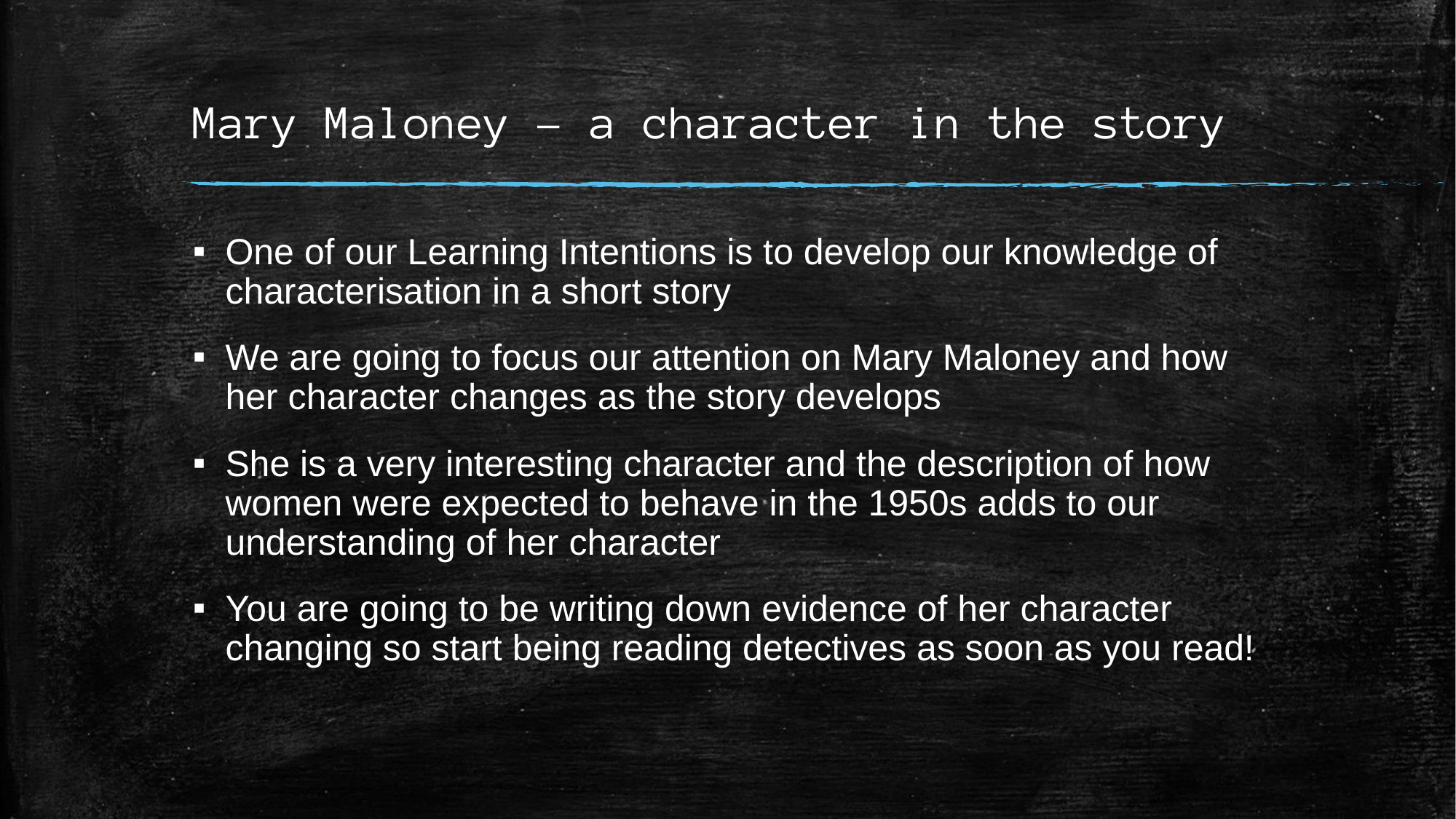

# Mary Maloney – a character in the story
One of our Learning Intentions is to develop our knowledge of characterisation in a short story
We are going to focus our attention on Mary Maloney and how her character changes as the story develops
She is a very interesting character and the description of how women were expected to behave in the 1950s adds to our understanding of her character
You are going to be writing down evidence of her character changing so start being reading detectives as soon as you read!